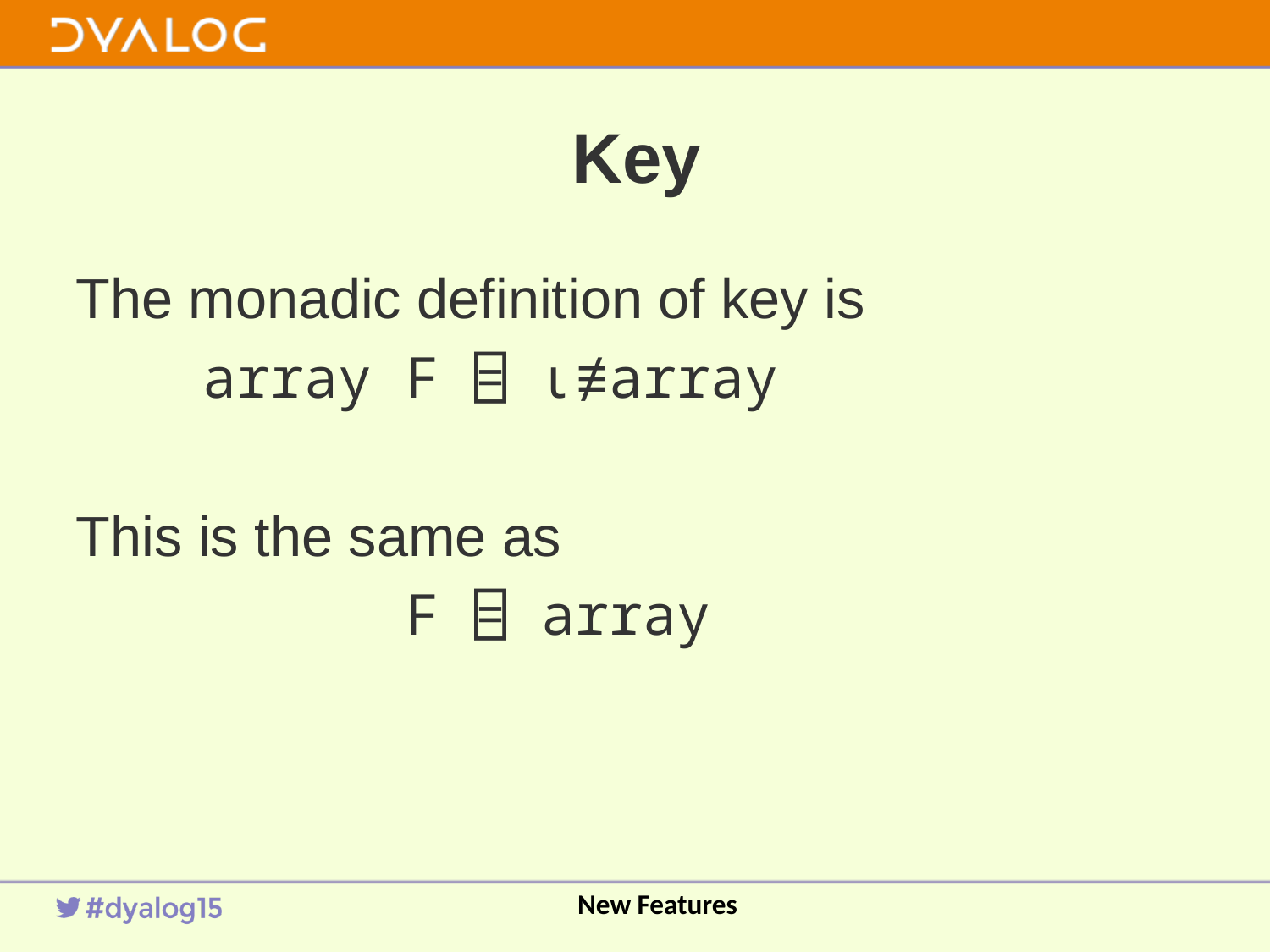

# Key
The monadic definition of key is
	array F ⌸ ⍳≢array

This is the same as
	      F ⌸ array

New Features